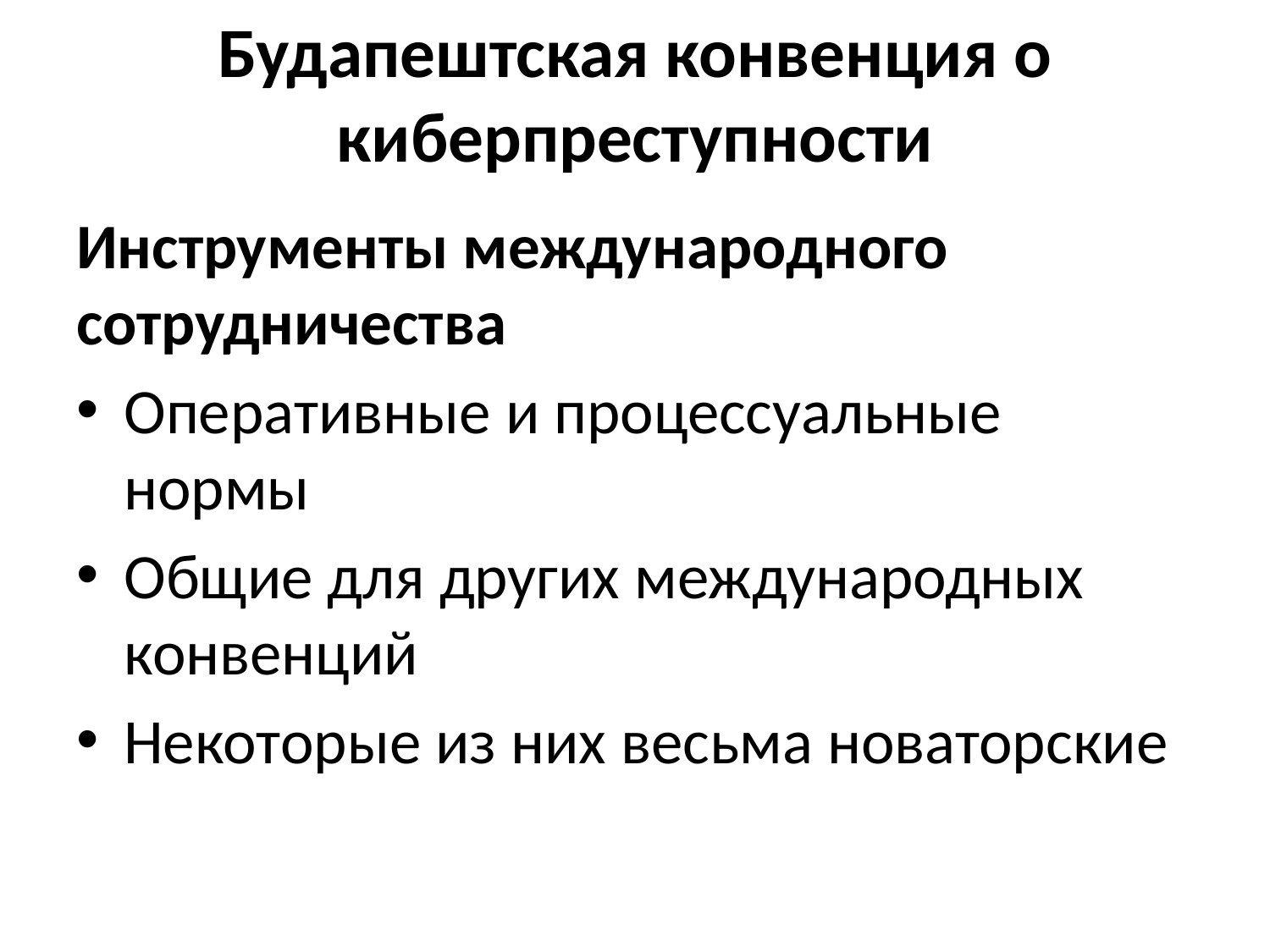

# Будапештская конвенция о киберпреступности
Инструменты международного сотрудничества
Оперативные и процессуальные нормы
Общие для других международных конвенций
Некоторые из них весьма новаторские